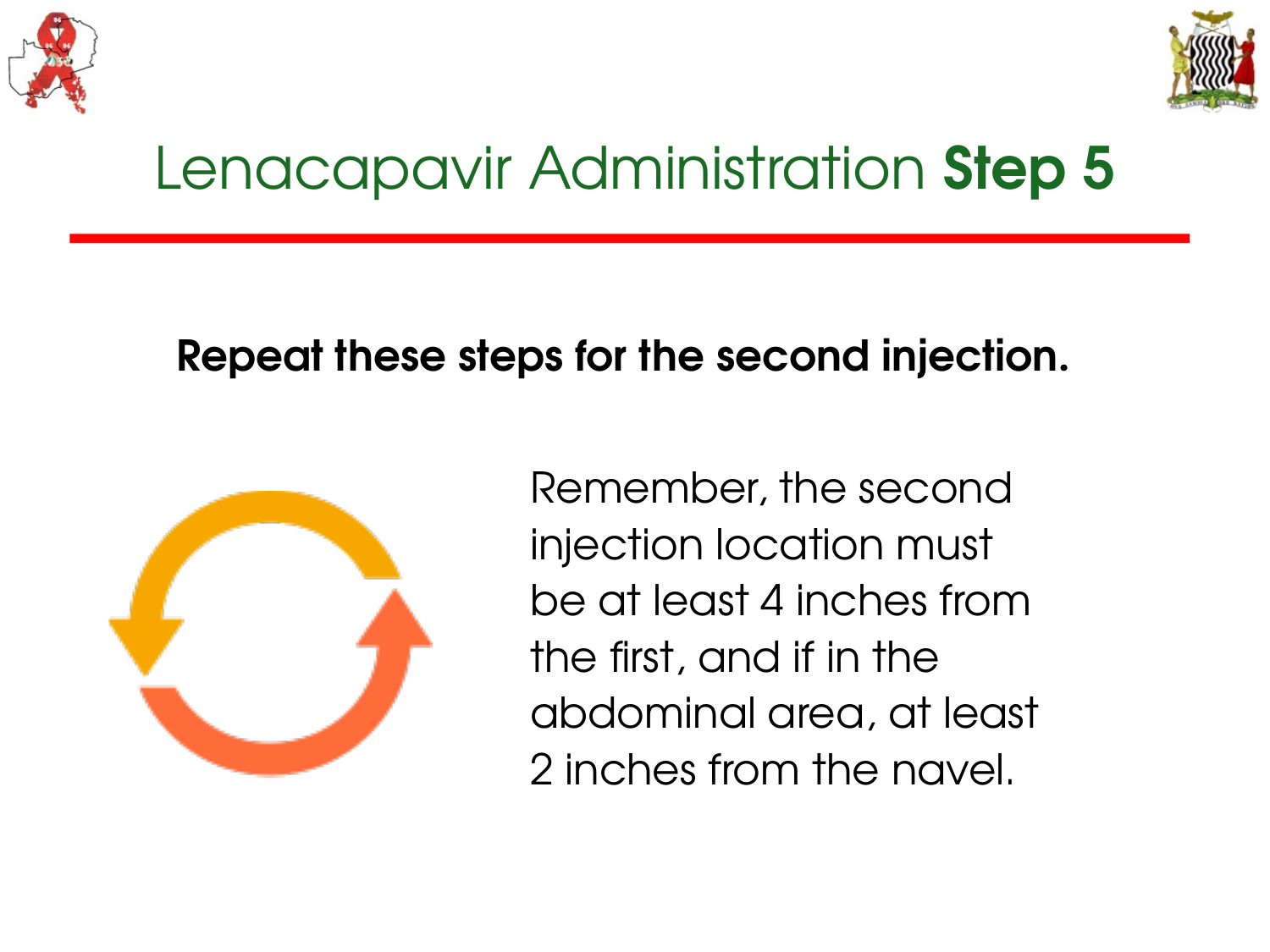

# Lenacapavir Administration Step 5
Repeat these steps for the second injection.
Remember, the second injection location must be at least 4 inches from the first, and if in the abdominal area, at least 2 inches from the navel.